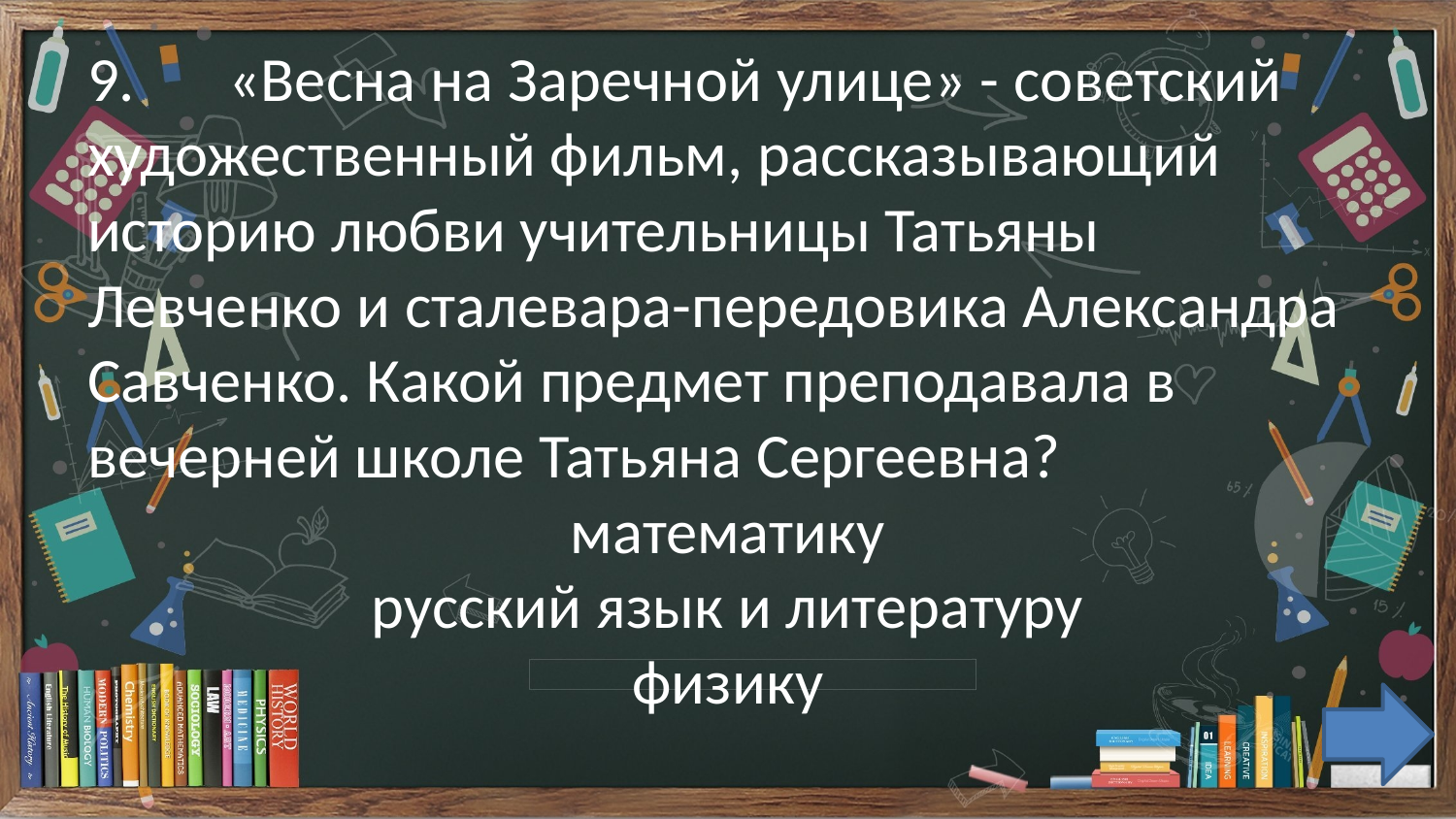

9.	«Весна на Заречной улице» - советский художественный фильм, рассказывающий историю любви учительницы Татьяны Левченко и сталевара-передовика Александра Савченко. Какой предмет преподавала в вечерней школе Татьяна Сергеевна?
математику
русский язык и литературу
физику